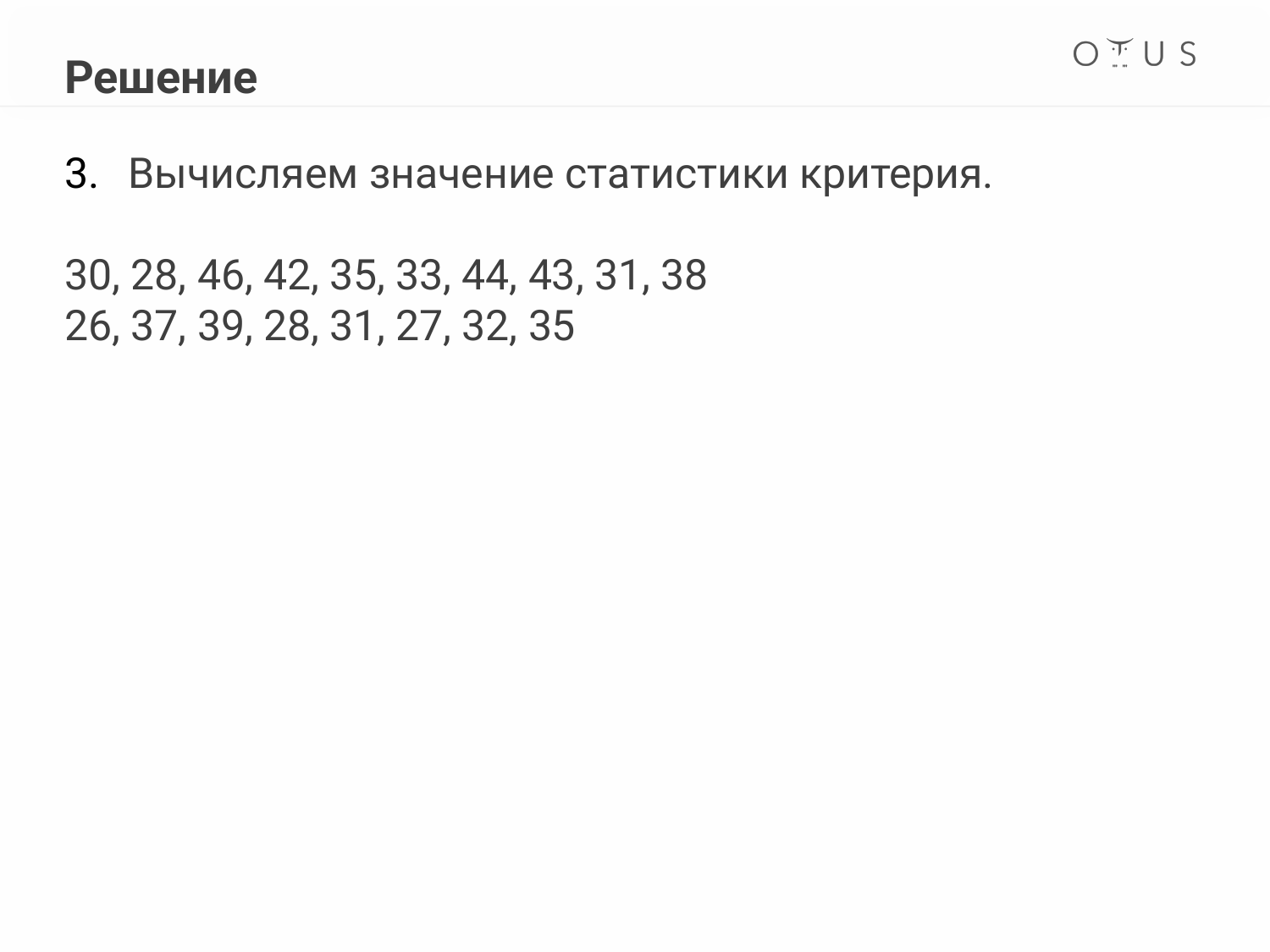

Решение

Вычисляем значение статистики критерия.

30, 28, 46, 42, 35, 33, 44, 43, 31, 38
26, 37, 39, 28, 31, 27, 32, 35